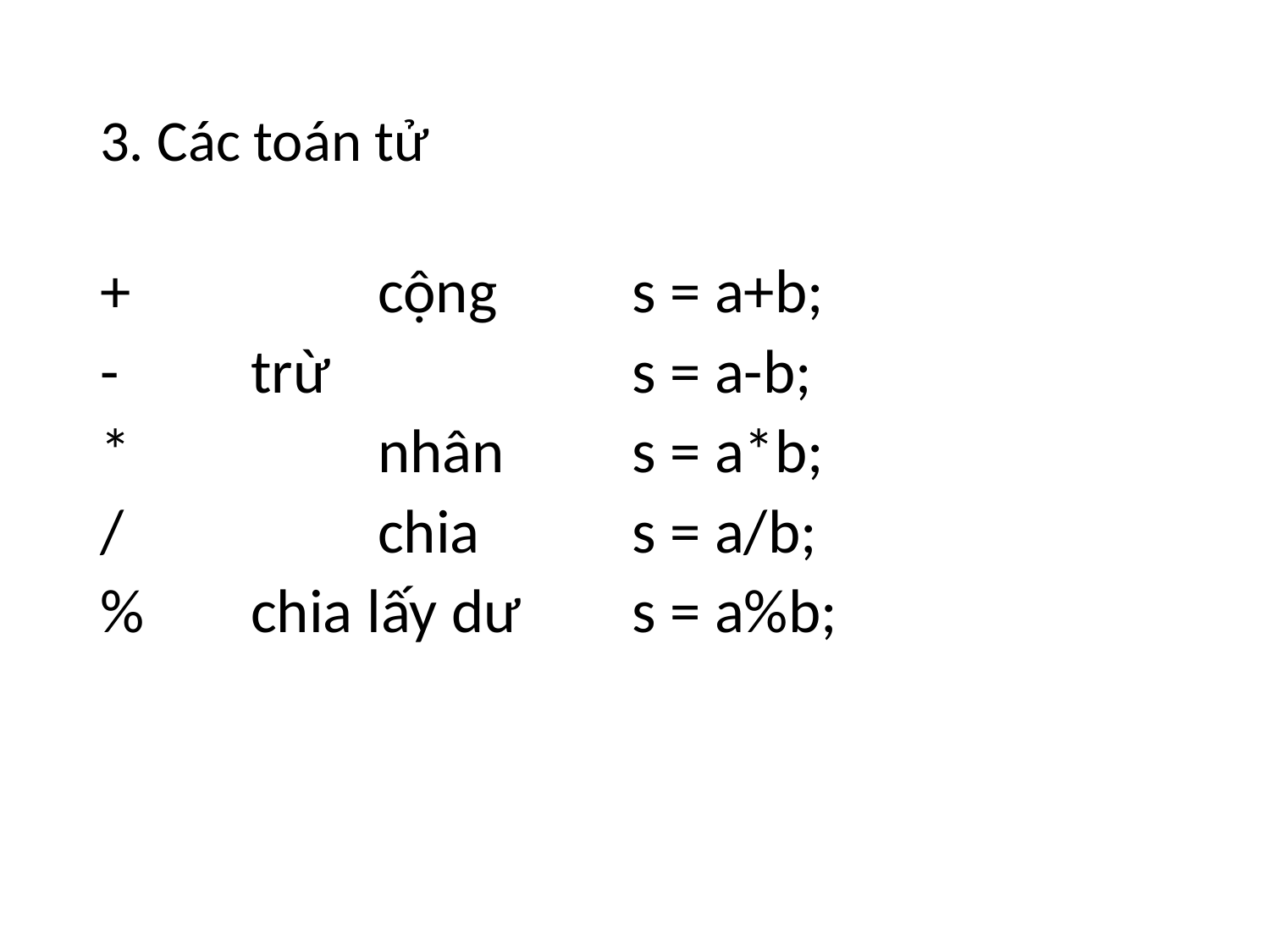

# 3. Các toán tử
+		cộng		s = a+b;
-	 	trừ			s = a-b;
*		nhân		s = a*b;
/		chia		s = a/b;
%	chia lấy dư	s = a%b;